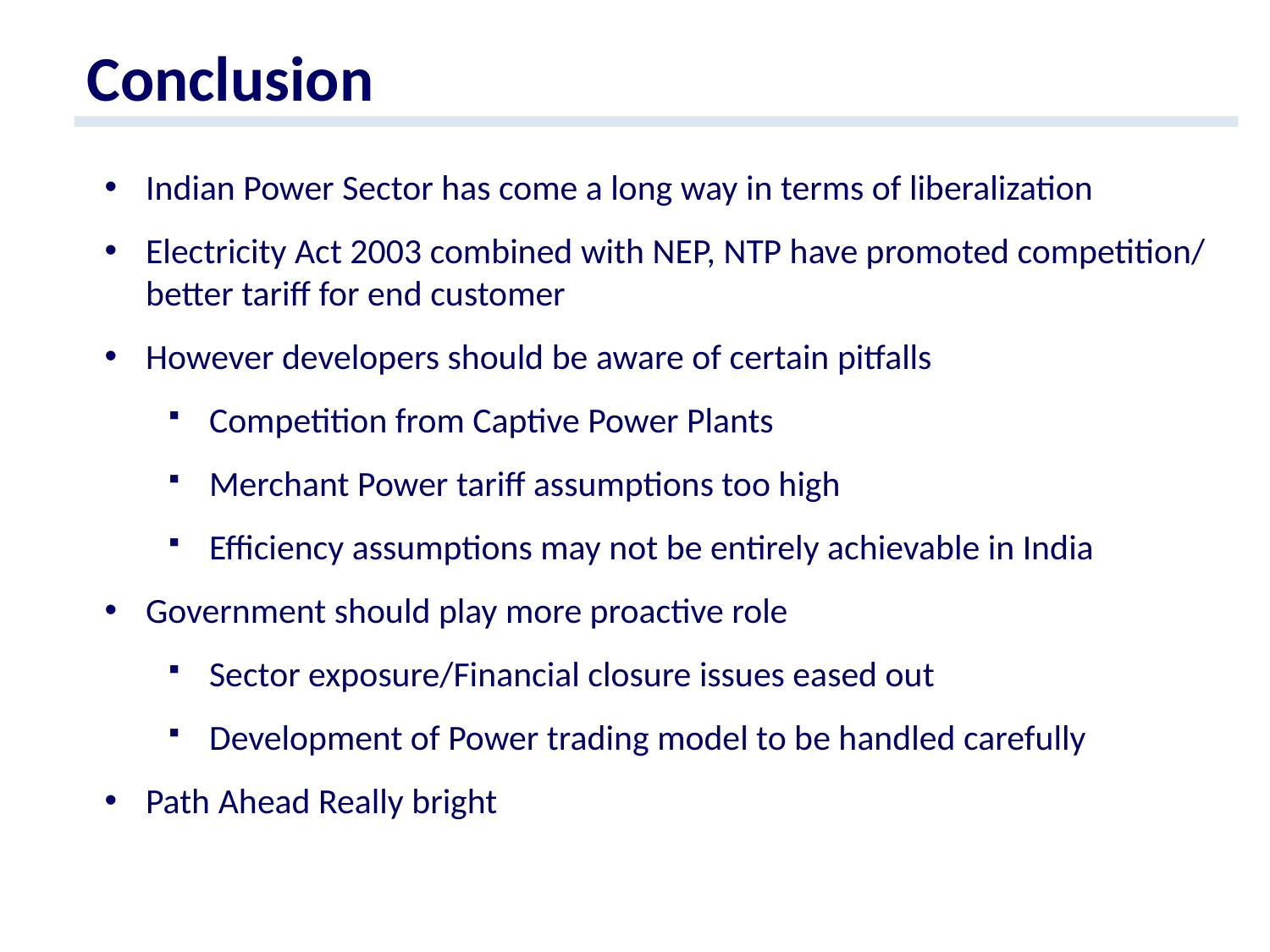

Conclusion

Indian Power Sector has come a long way in terms of liberalization
Electricity Act 2003 combined with NEP, NTP have promoted competition/ better tariff for end customer
However developers should be aware of certain pitfalls
Competition from Captive Power Plants
Merchant Power tariff assumptions too high
Efficiency assumptions may not be entirely achievable in India
Government should play more proactive role
Sector exposure/Financial closure issues eased out
Development of Power trading model to be handled carefully
Path Ahead Really bright